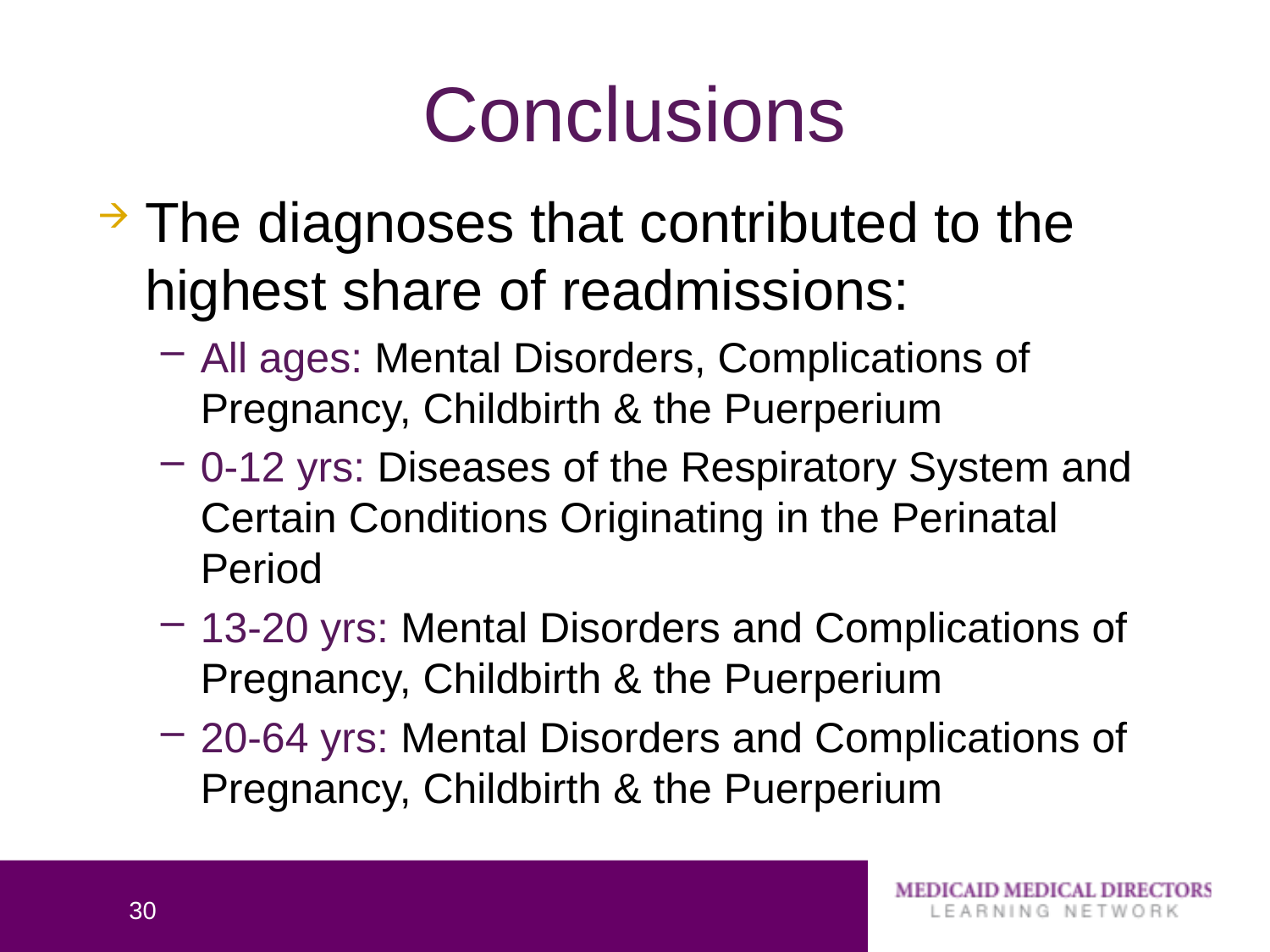

# Conclusions
The diagnoses that contributed to the highest share of readmissions:
All ages: Mental Disorders, Complications of Pregnancy, Childbirth & the Puerperium
0-12 yrs: Diseases of the Respiratory System and Certain Conditions Originating in the Perinatal Period
13-20 yrs: Mental Disorders and Complications of Pregnancy, Childbirth & the Puerperium
20-64 yrs: Mental Disorders and Complications of Pregnancy, Childbirth & the Puerperium

30